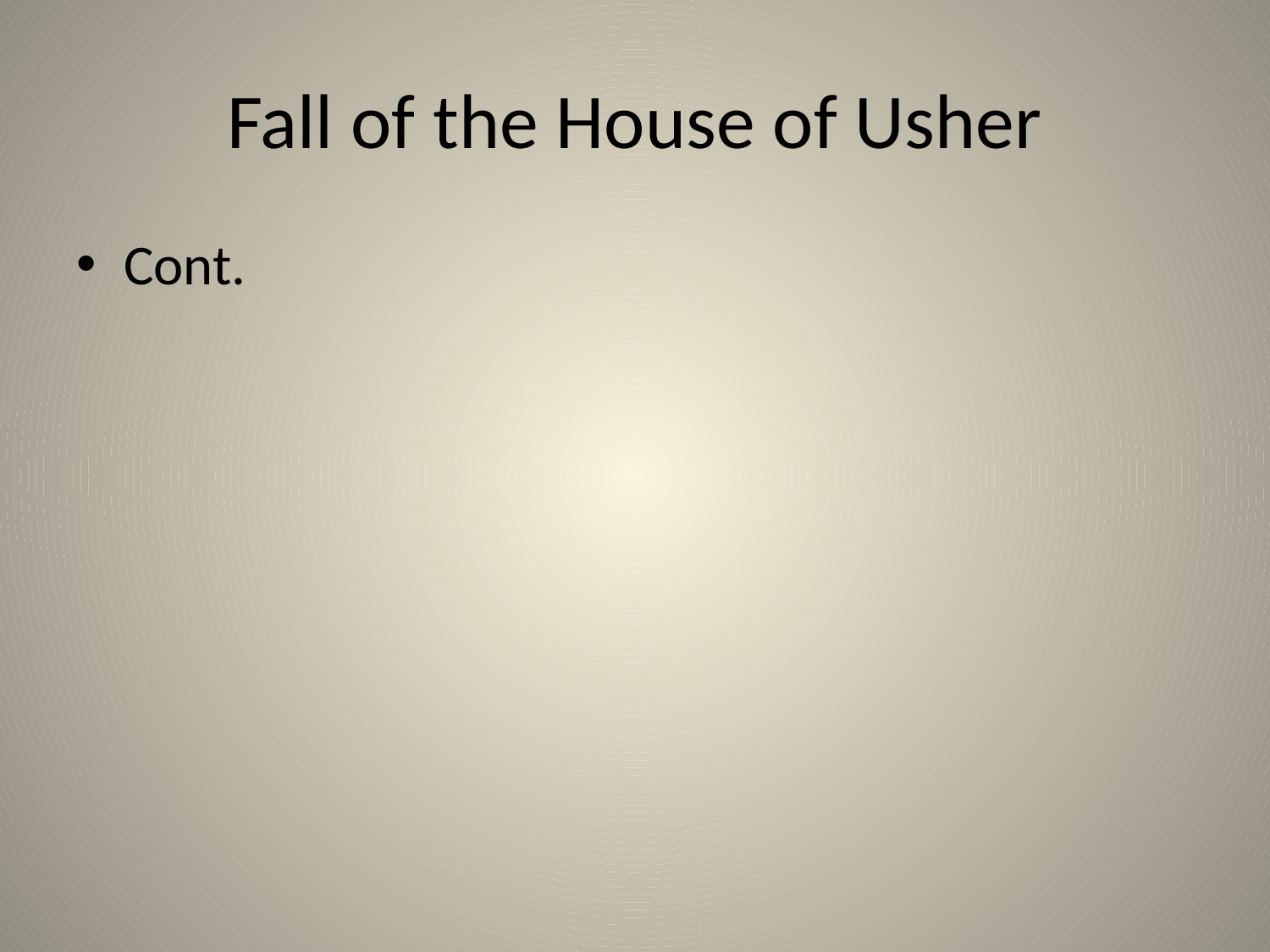

# Fall of the House of Usher
Cont.